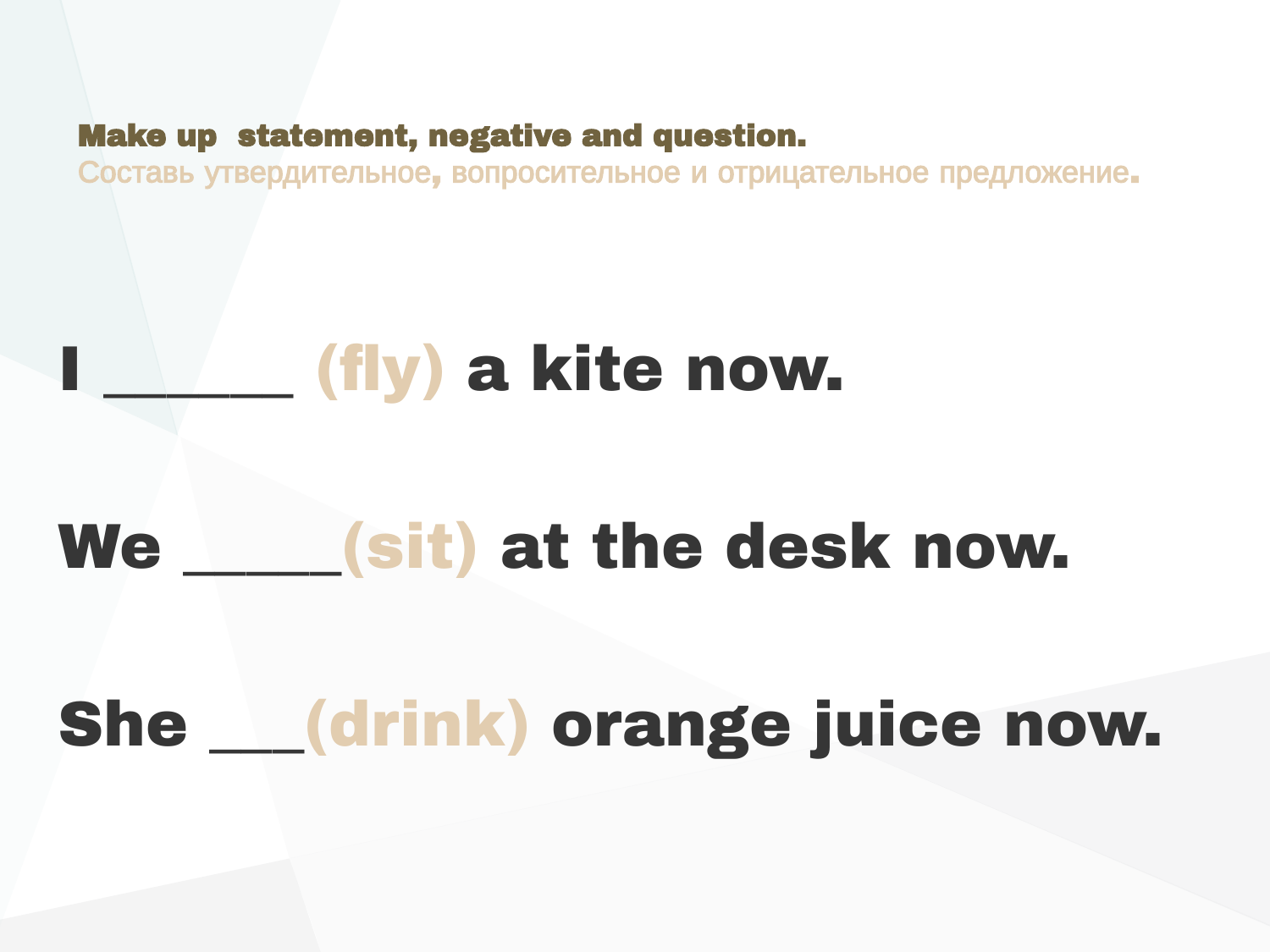

# Make up  statement, negative and question. Составь утвердительное, вопросительное и отрицательное предложение.
I ______ (fly) a kite now.

We _____(sit) at the desk now.

She ___(drink) orange juice now.